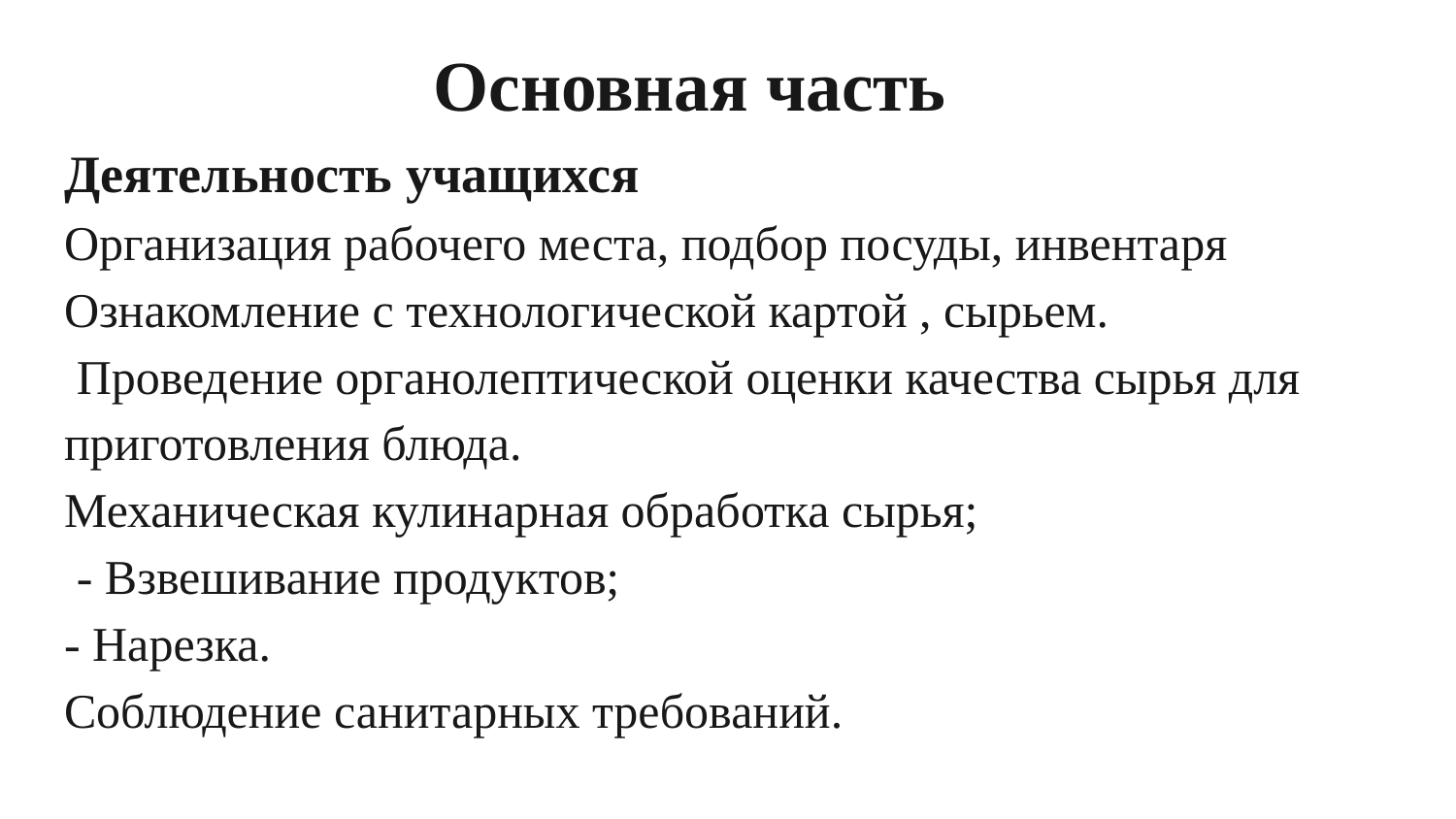

# Основная часть
Деятельность учащихся
Организация рабочего места, подбор посуды, инвентаря
Ознакомление с технологической картой , сырьем.
 Проведение органолептической оценки качества сырья для приготовления блюда.
Механическая кулинарная обработка сырья;
 - Взвешивание продуктов;
- Нарезка.
Соблюдение санитарных требований.